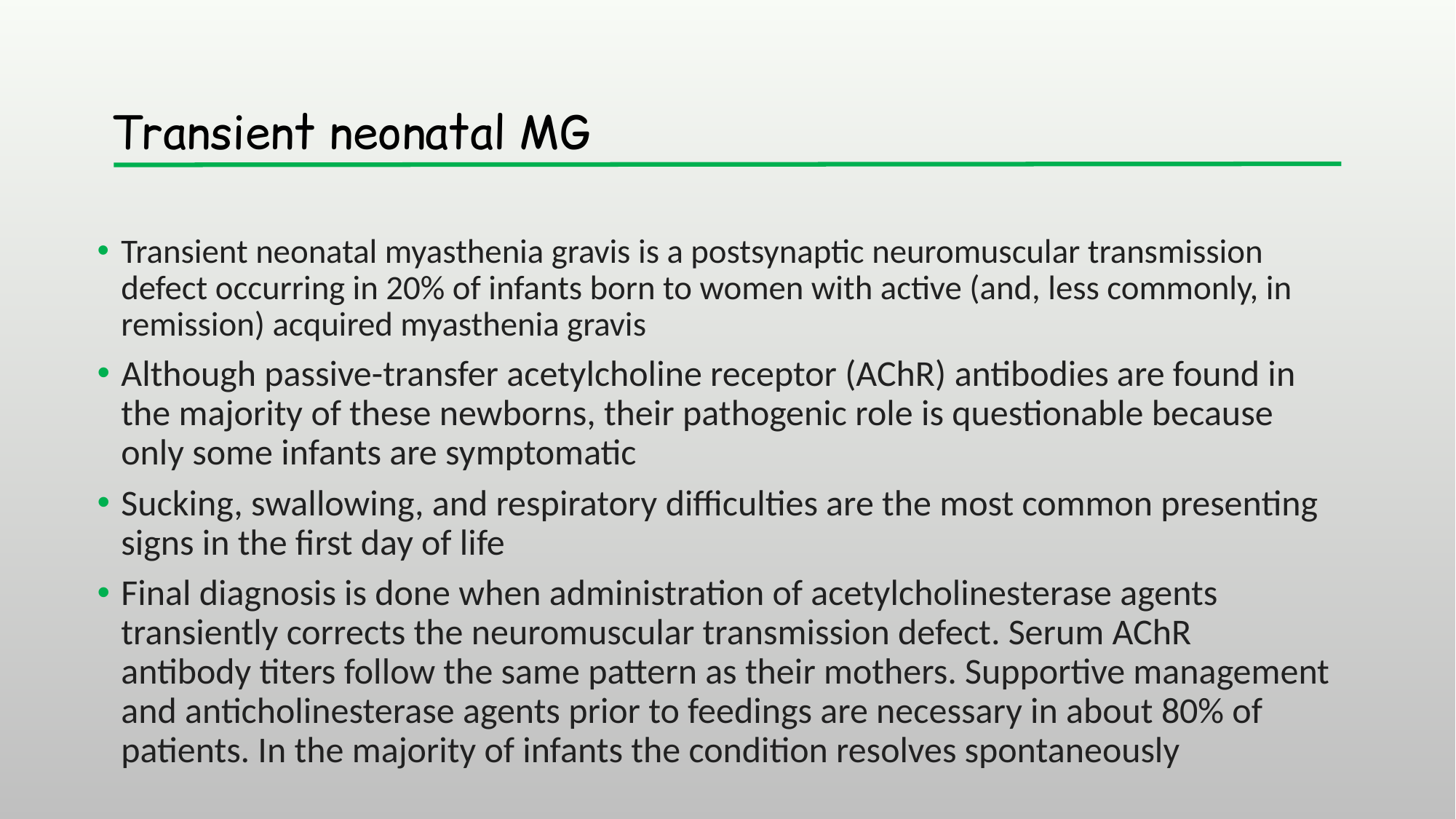

# Transient neonatal MG
Transient neonatal myasthenia gravis is a postsynaptic neuromuscular transmission defect occurring in 20% of infants born to women with active (and, less commonly, in remission) acquired myasthenia gravis
Although passive-transfer acetylcholine receptor (AChR) antibodies are found in the majority of these newborns, their pathogenic role is questionable because only some infants are symptomatic
Sucking, swallowing, and respiratory difficulties are the most common presenting signs in the first day of life
Final diagnosis is done when administration of acetylcholinesterase agents transiently corrects the neuromuscular transmission defect. Serum AChR antibody titers follow the same pattern as their mothers. Supportive management and anticholinesterase agents prior to feedings are necessary in about 80% of patients. In the majority of infants the condition resolves spontaneously